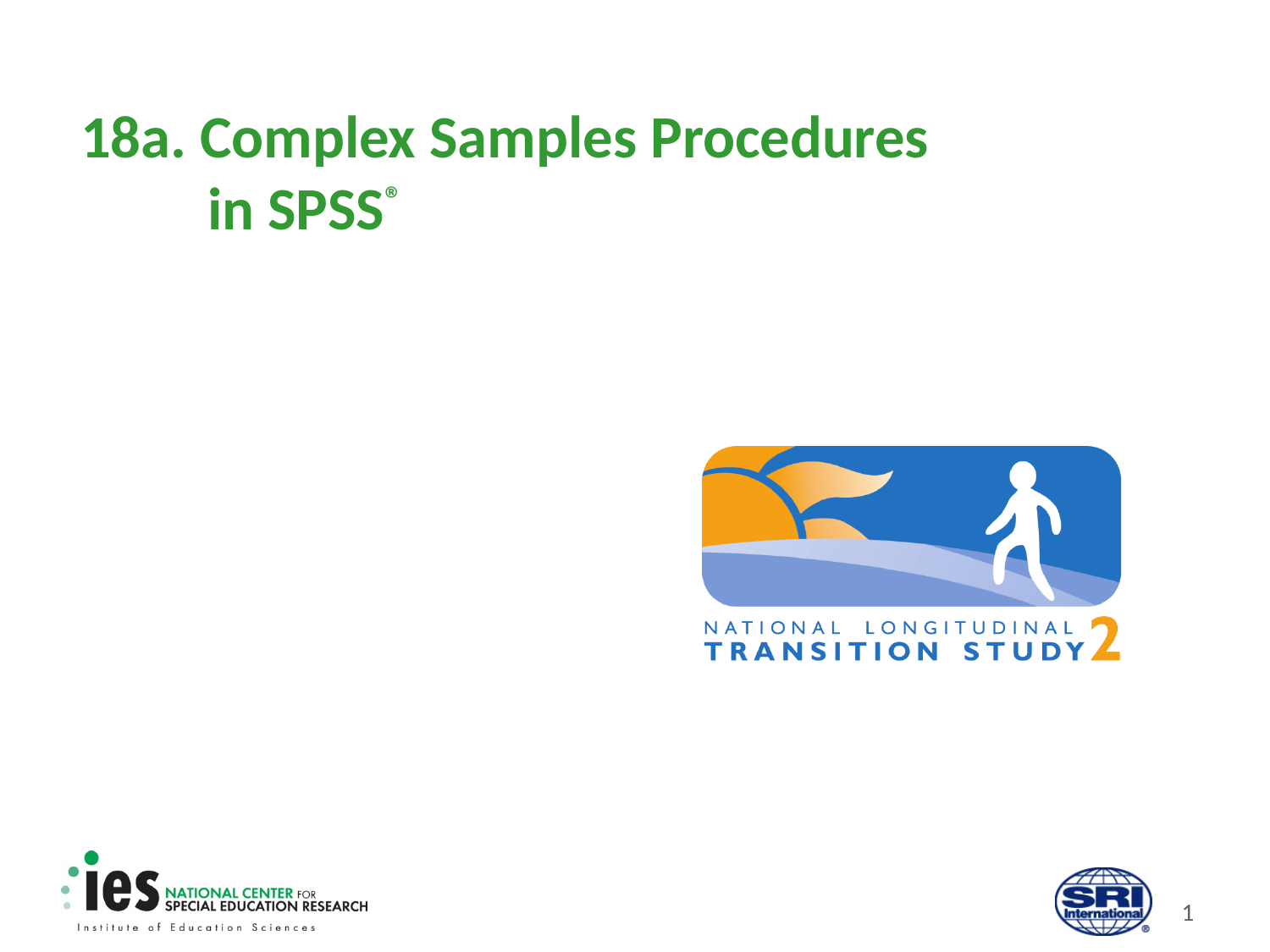

# 18a. Complex Samples Procedures in SPSS®

1